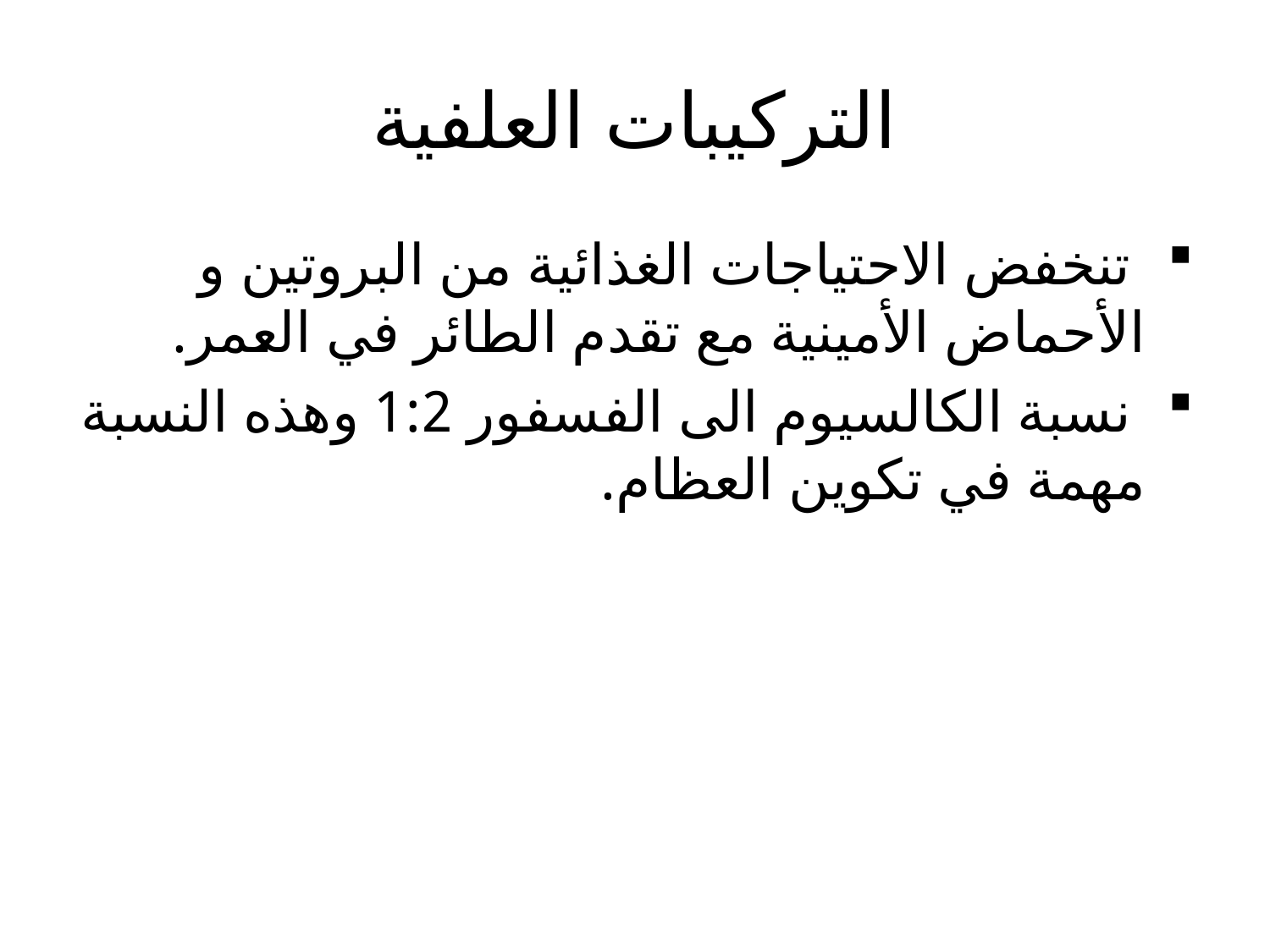

# التركيبات العلفية
 تنخفض الاحتياجات الغذائية من البروتين و الأحماض الأمينية مع تقدم الطائر في العمر.
 نسبة الكالسيوم الى الفسفور 1:2 وهذه النسبة مهمة في تكوين العظام.